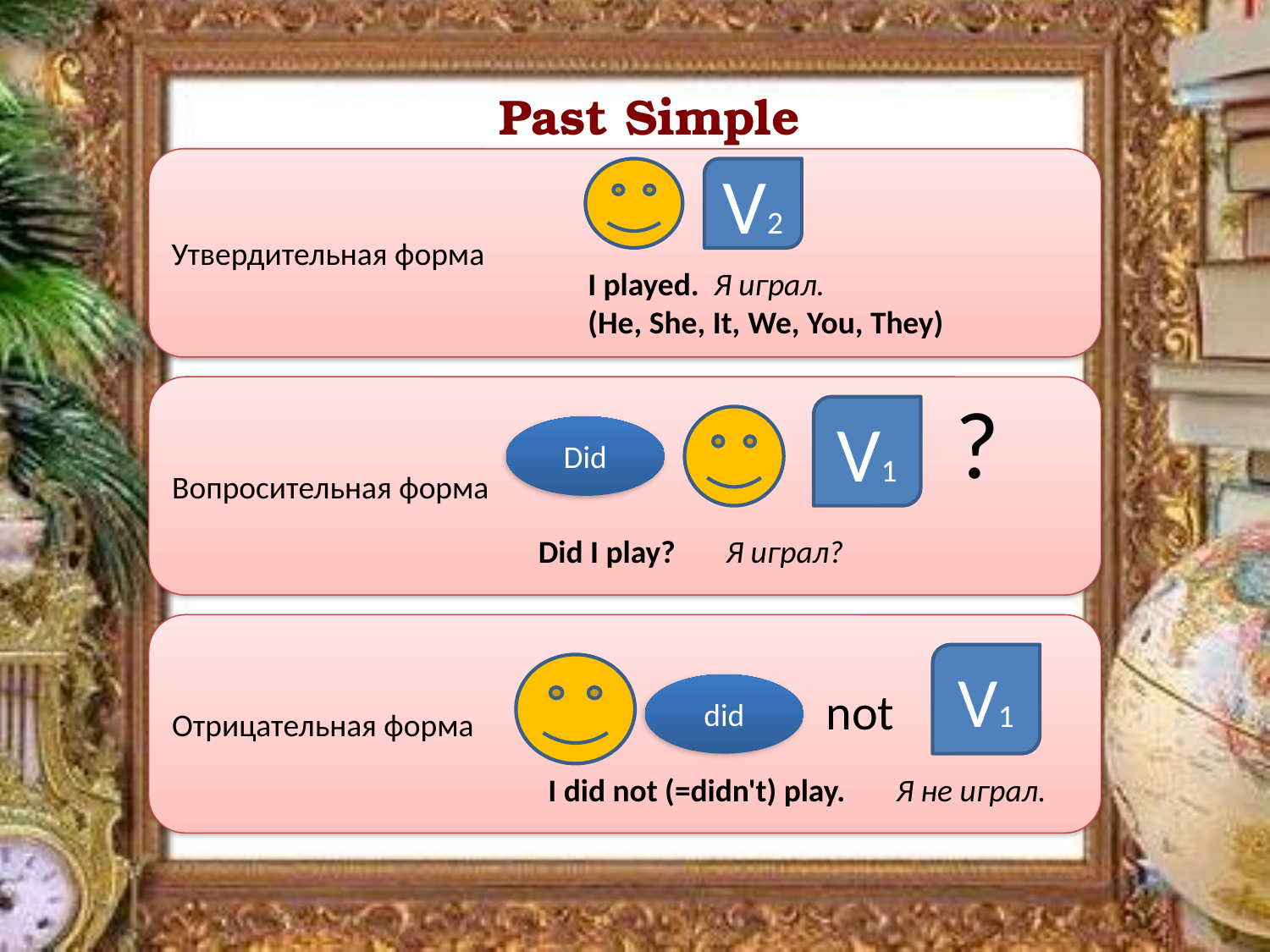

Past Simple

Утвердительная форма

V2
I played.  Я играл.
(He, She, It, We, You, They)

Вопросительная форма
?
V1

Did
Did I play?       Я играл?
Отрицательная форма
V1

did
not
I did not (=didn't) play.       Я не играл.